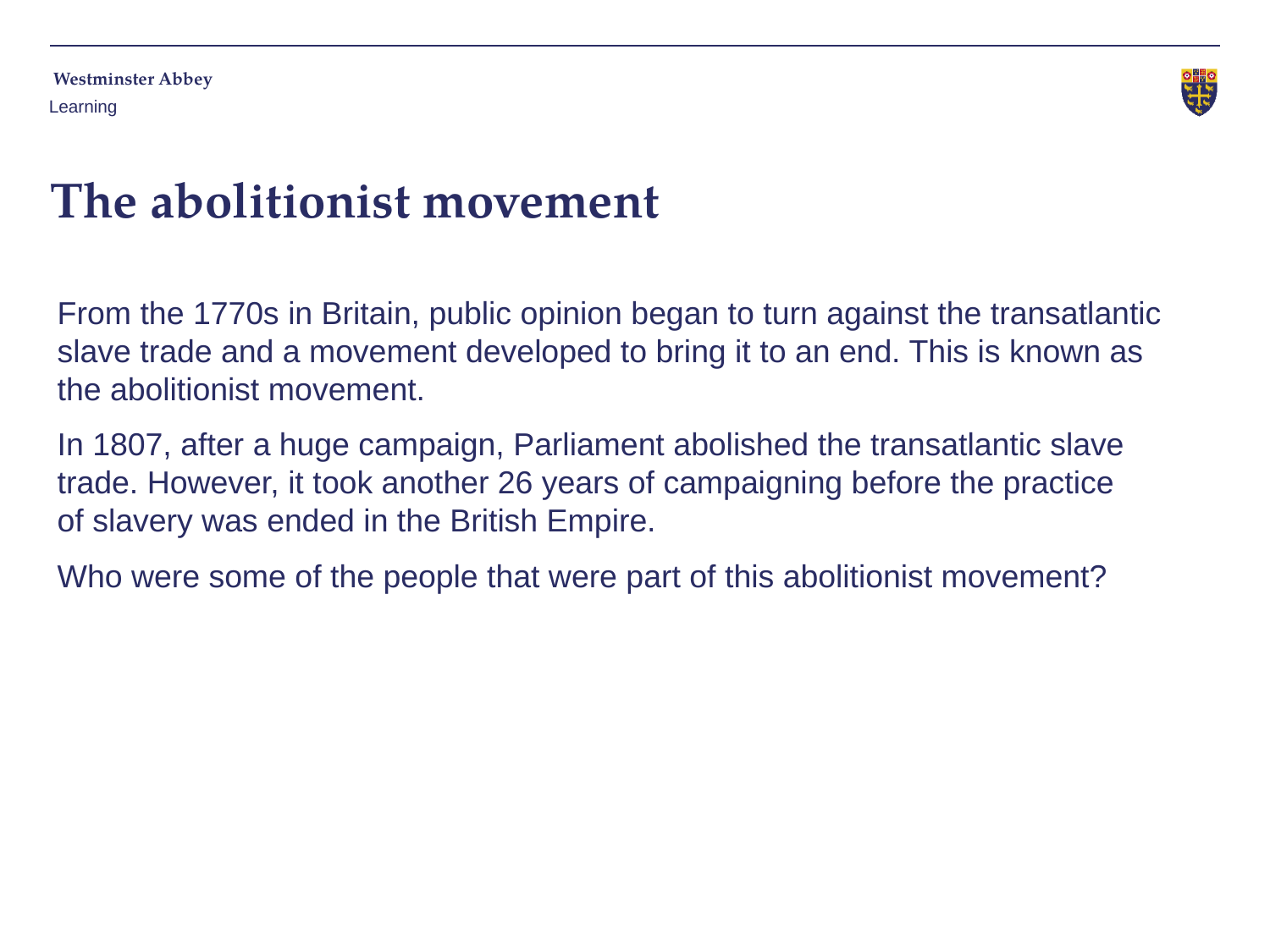

Learning
# The abolitionist movement
From the 1770s in Britain, public opinion began to turn against the transatlantic slave trade and a movement developed to bring it to an end. This is known as the abolitionist movement.
In 1807, after a huge campaign, Parliament abolished the transatlantic slave trade. However, it took another 26 years of campaigning before the practice of slavery was ended in the British Empire.
Who were some of the people that were part of this abolitionist movement?